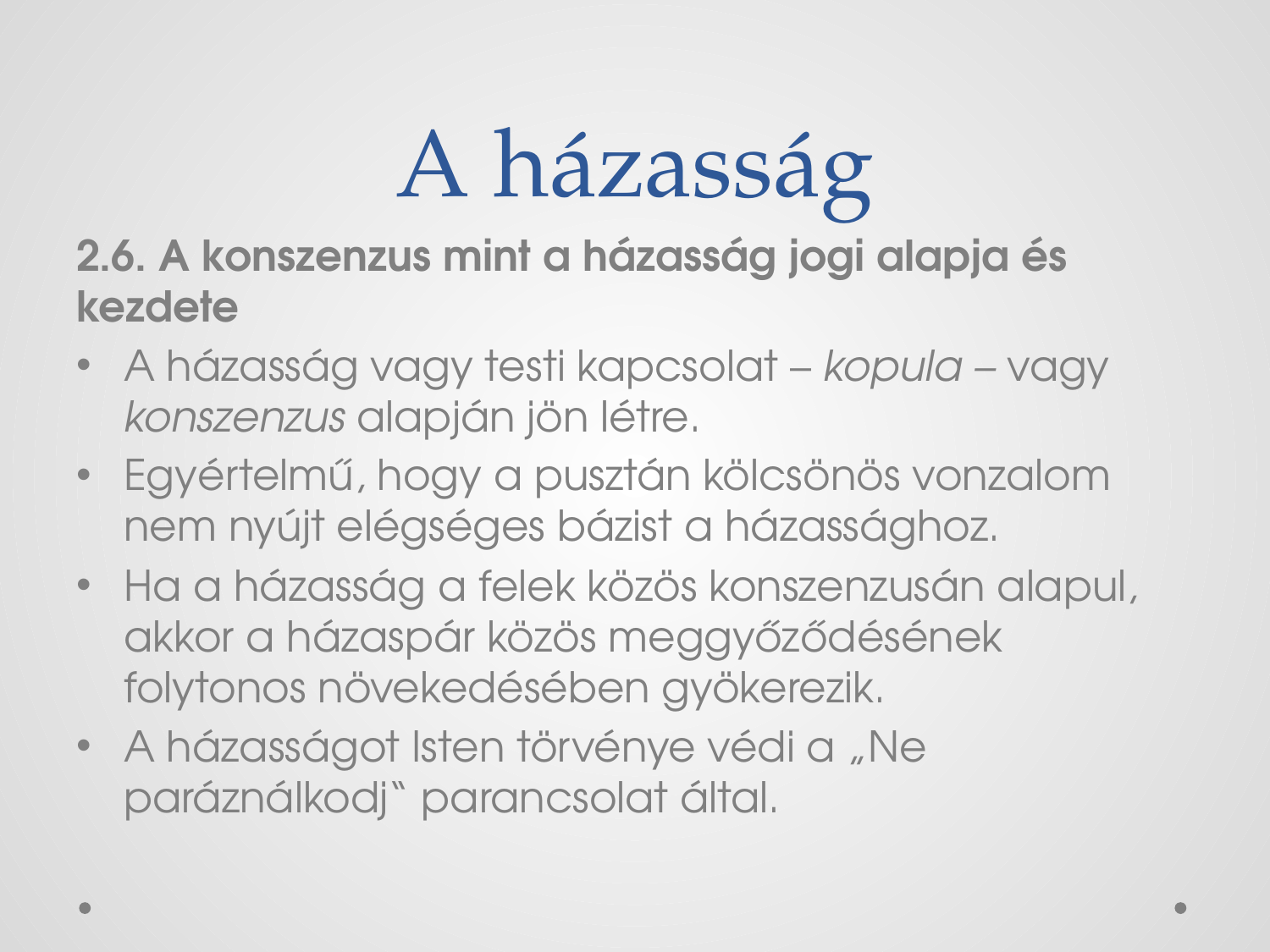

# A házasság
2.6. A konszenzus mint a házasság jogi alapja és kezdete
A házasság vagy testi kapcsolat – kopula – vagy konszenzus alapján jön létre.
Egyértelmű, hogy a pusztán kölcsönös vonzalom nem nyújt elégséges bázist a házassághoz.
Ha a házasság a felek közös konszenzusán alapul, akkor a házaspár közös meggyőződésének folytonos növekedésében gyökerezik.
A házasságot Isten törvénye védi a „Ne paráználkodj“ parancsolat által.